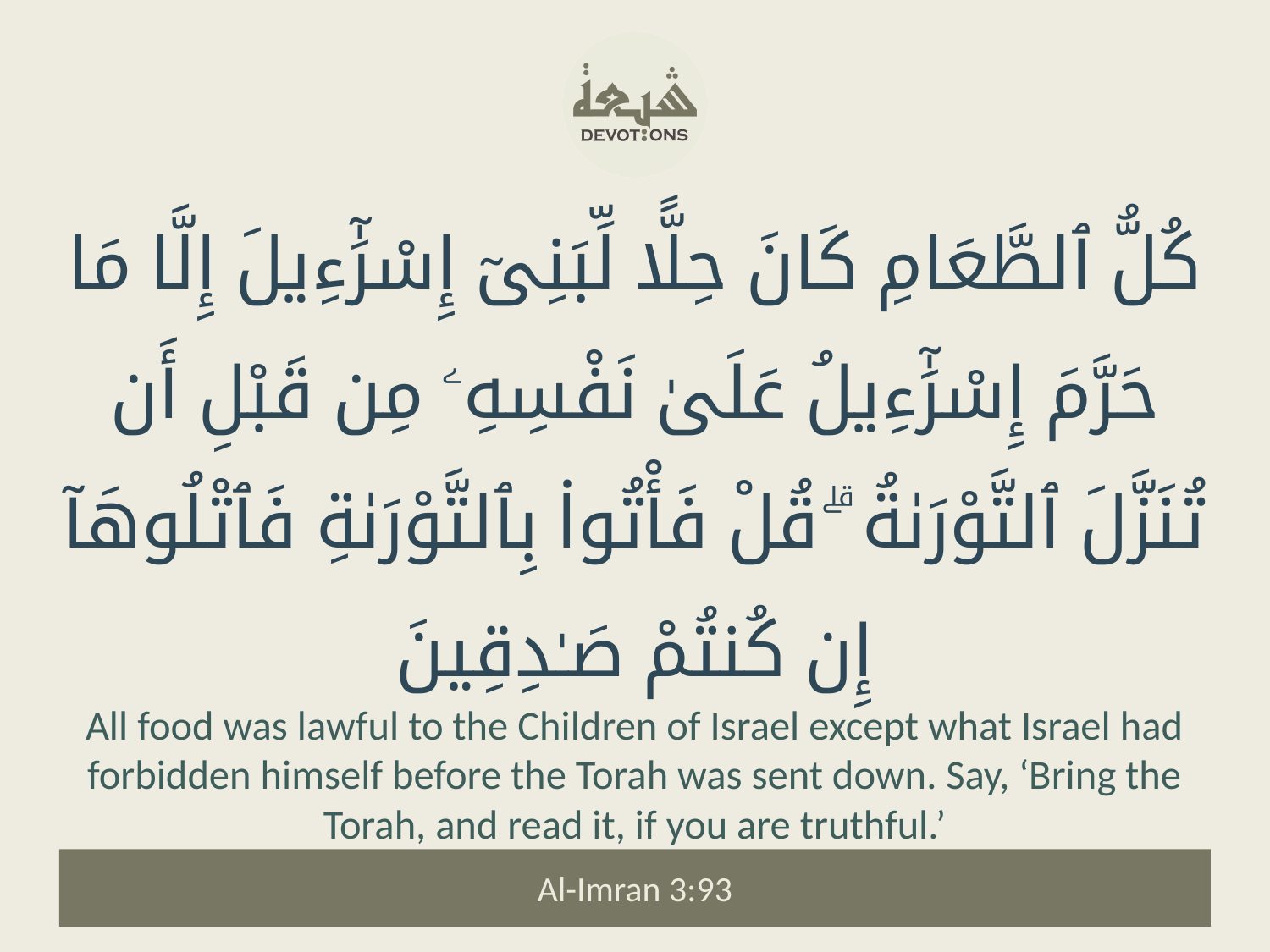

كُلُّ ٱلطَّعَامِ كَانَ حِلًّا لِّبَنِىٓ إِسْرَٰٓءِيلَ إِلَّا مَا حَرَّمَ إِسْرَٰٓءِيلُ عَلَىٰ نَفْسِهِۦ مِن قَبْلِ أَن تُنَزَّلَ ٱلتَّوْرَىٰةُ ۗ قُلْ فَأْتُوا۟ بِٱلتَّوْرَىٰةِ فَٱتْلُوهَآ إِن كُنتُمْ صَـٰدِقِينَ
All food was lawful to the Children of Israel except what Israel had forbidden himself before the Torah was sent down. Say, ‘Bring the Torah, and read it, if you are truthful.’
Al-Imran 3:93